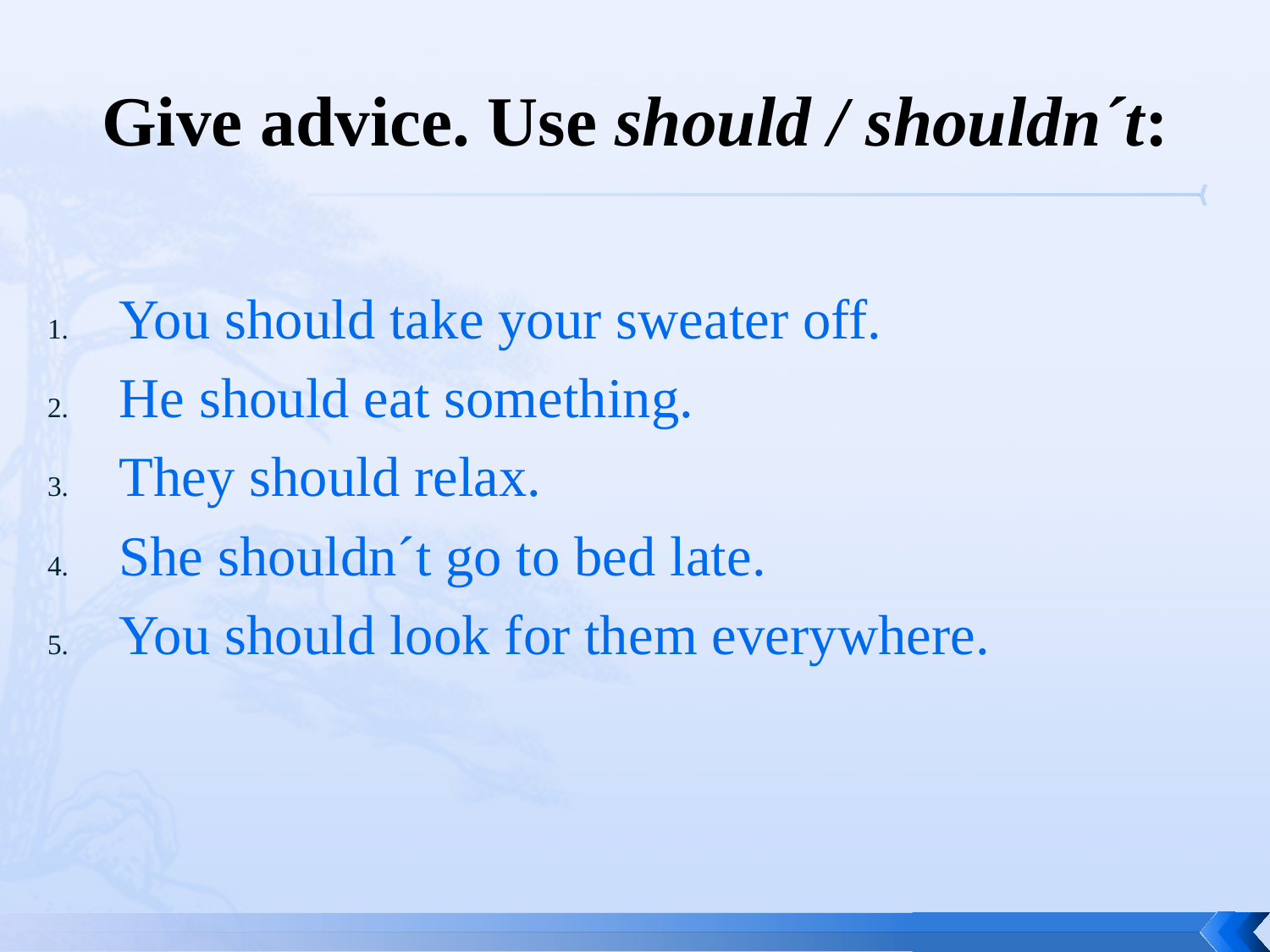

# Give advice. Use should / shouldn´t:
You should take your sweater off.
He should eat something.
They should relax.
She shouldn´t go to bed late.
You should look for them everywhere.